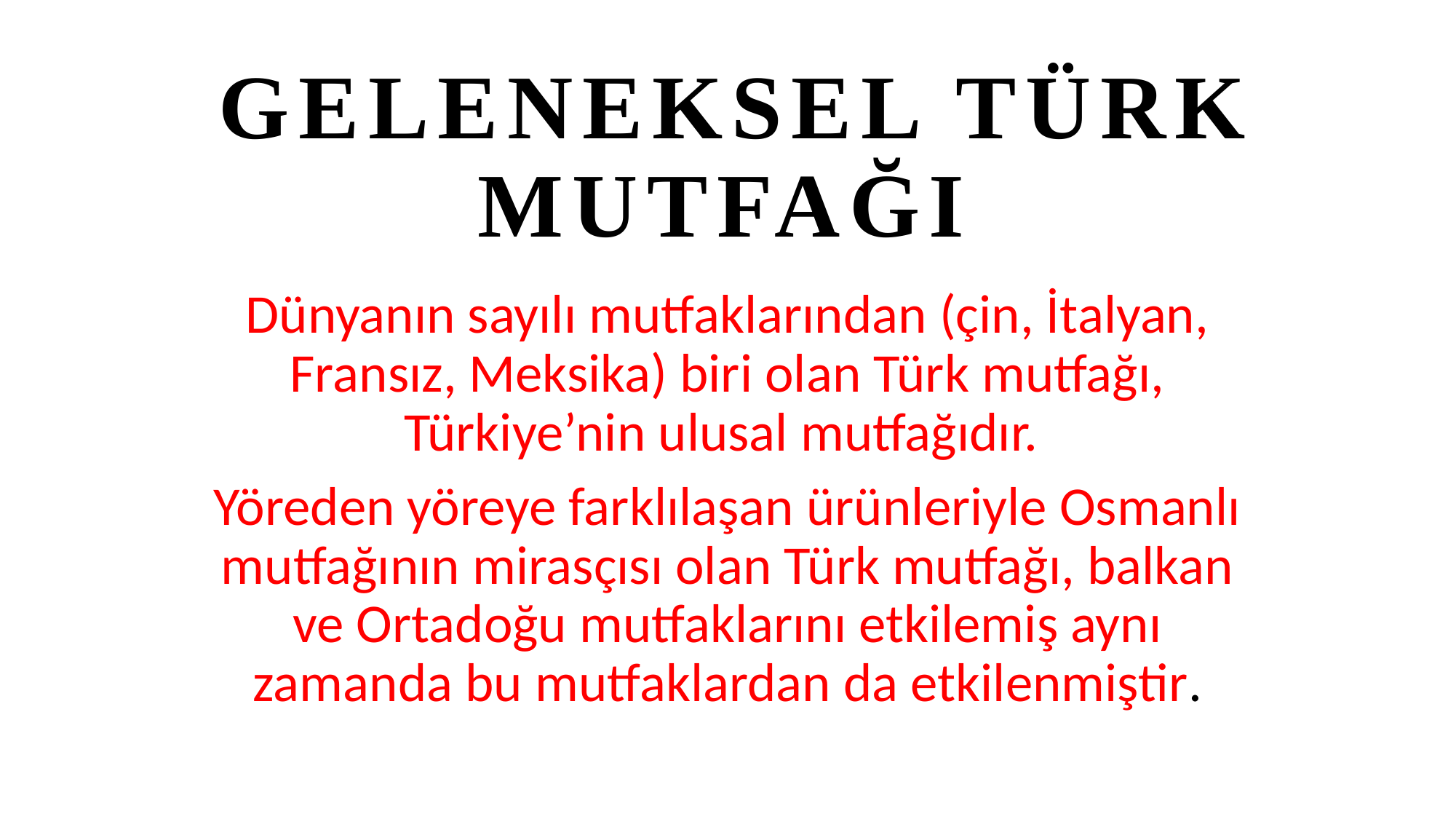

# GELENEKSEL TÜRK MUTFAĞI
Dünyanın sayılı mutfaklarından (çin, İtalyan, Fransız, Meksika) biri olan Türk mutfağı, Türkiye’nin ulusal mutfağıdır.
Yöreden yöreye farklılaşan ürünleriyle Osmanlı mutfağının mirasçısı olan Türk mutfağı, balkan ve Ortadoğu mutfaklarını etkilemiş aynı zamanda bu mutfaklardan da etkilenmiştir.